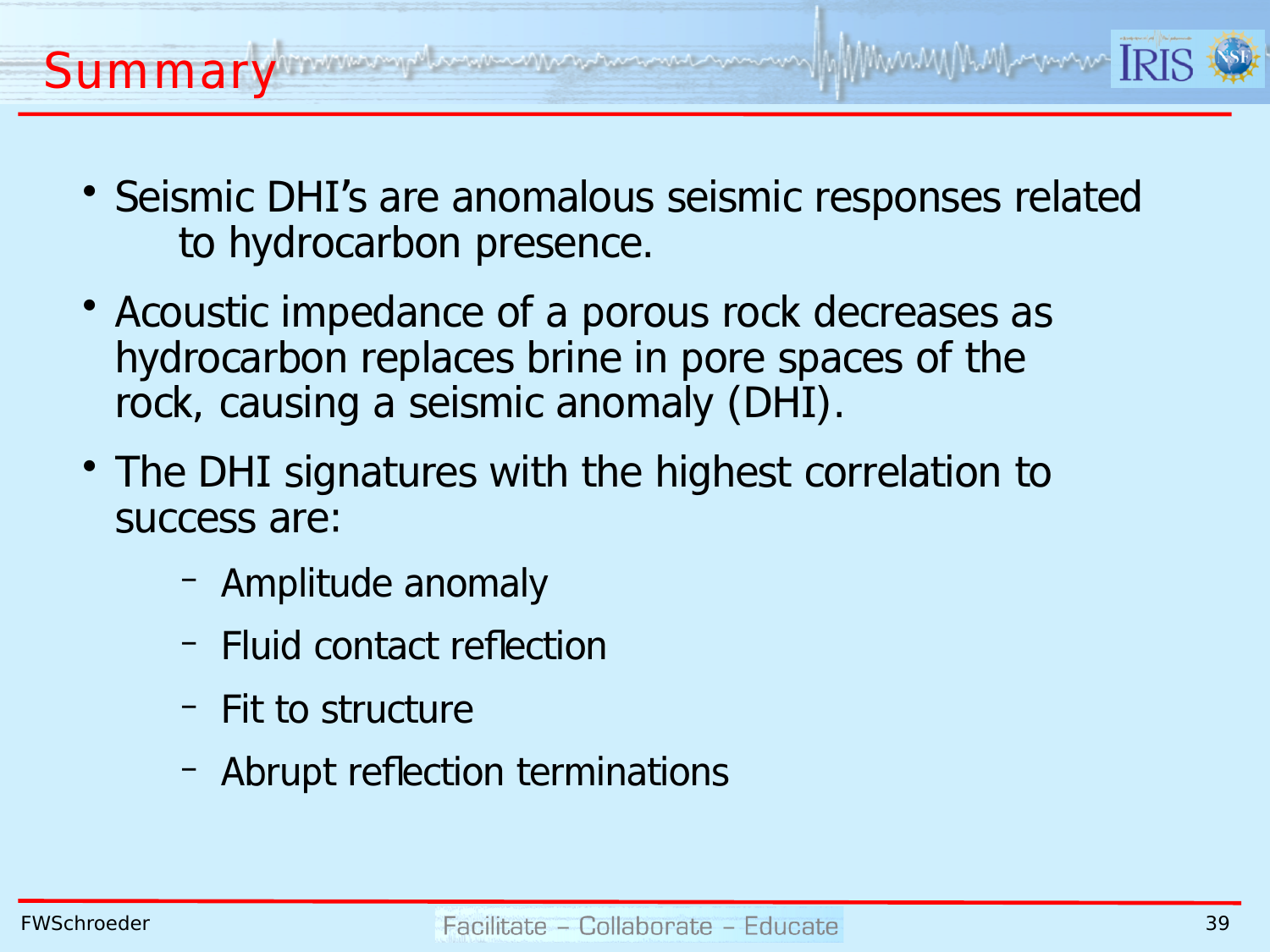

# Summary
Seismic DHI’s are anomalous seismic responses related 	to hydrocarbon presence.
Acoustic impedance of a porous rock decreases as 	hydrocarbon replaces brine in pore spaces of the 	rock, causing a seismic anomaly (DHI).
The DHI signatures with the highest correlation to 	success are:
 Amplitude anomaly
 Fluid contact reflection
 Fit to structure
 Abrupt reflection terminations